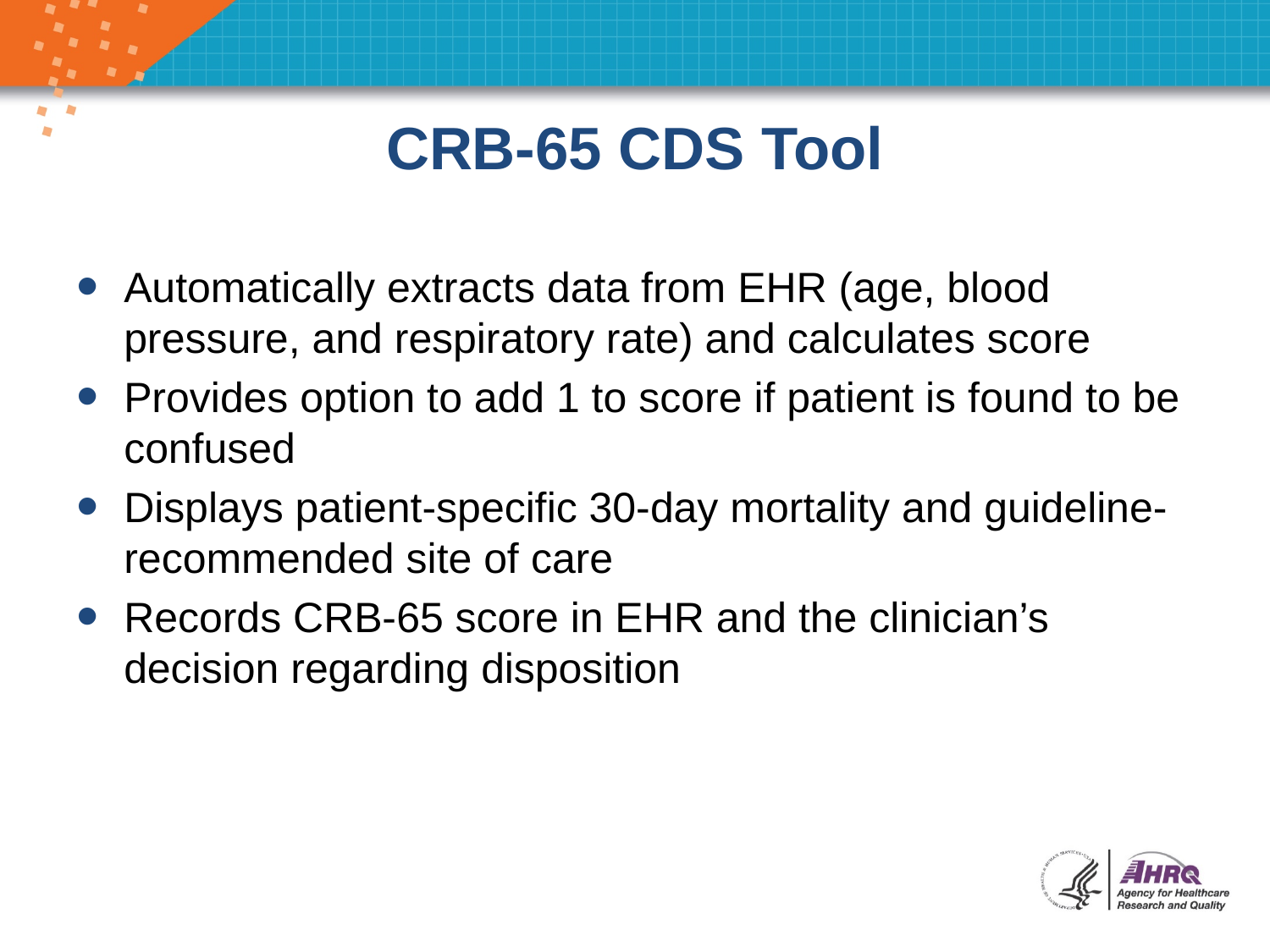

# CRB-65 CDS Tool
Automatically extracts data from EHR (age, blood pressure, and respiratory rate) and calculates score
Provides option to add 1 to score if patient is found to be confused
Displays patient-specific 30-day mortality and guideline-recommended site of care
Records CRB-65 score in EHR and the clinician’s decision regarding disposition